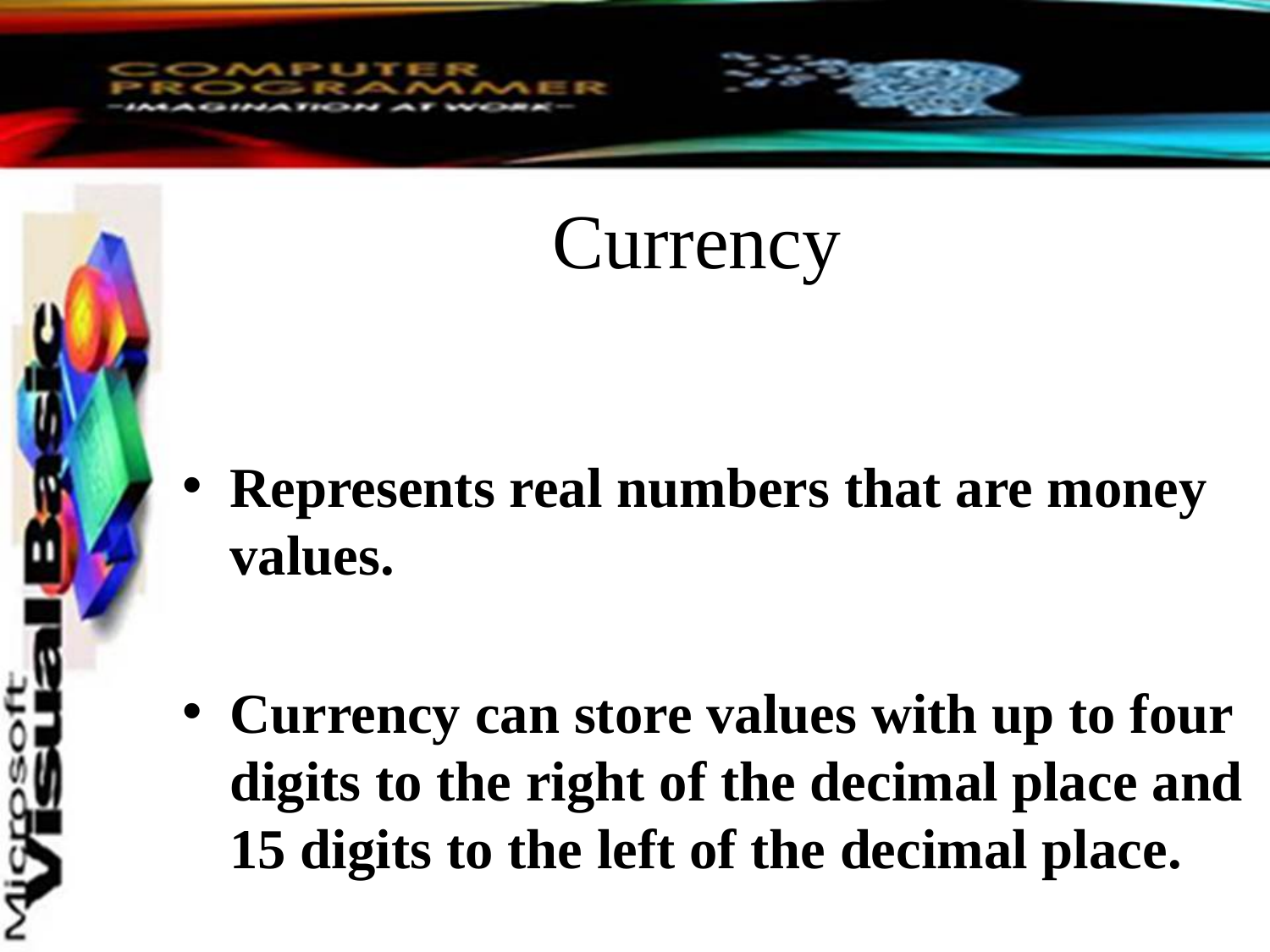

# Currency
Represents real numbers that are money values.

Currency can store values with up to four digits to the right of the decimal place and 15 digits to the left of the decimal place.